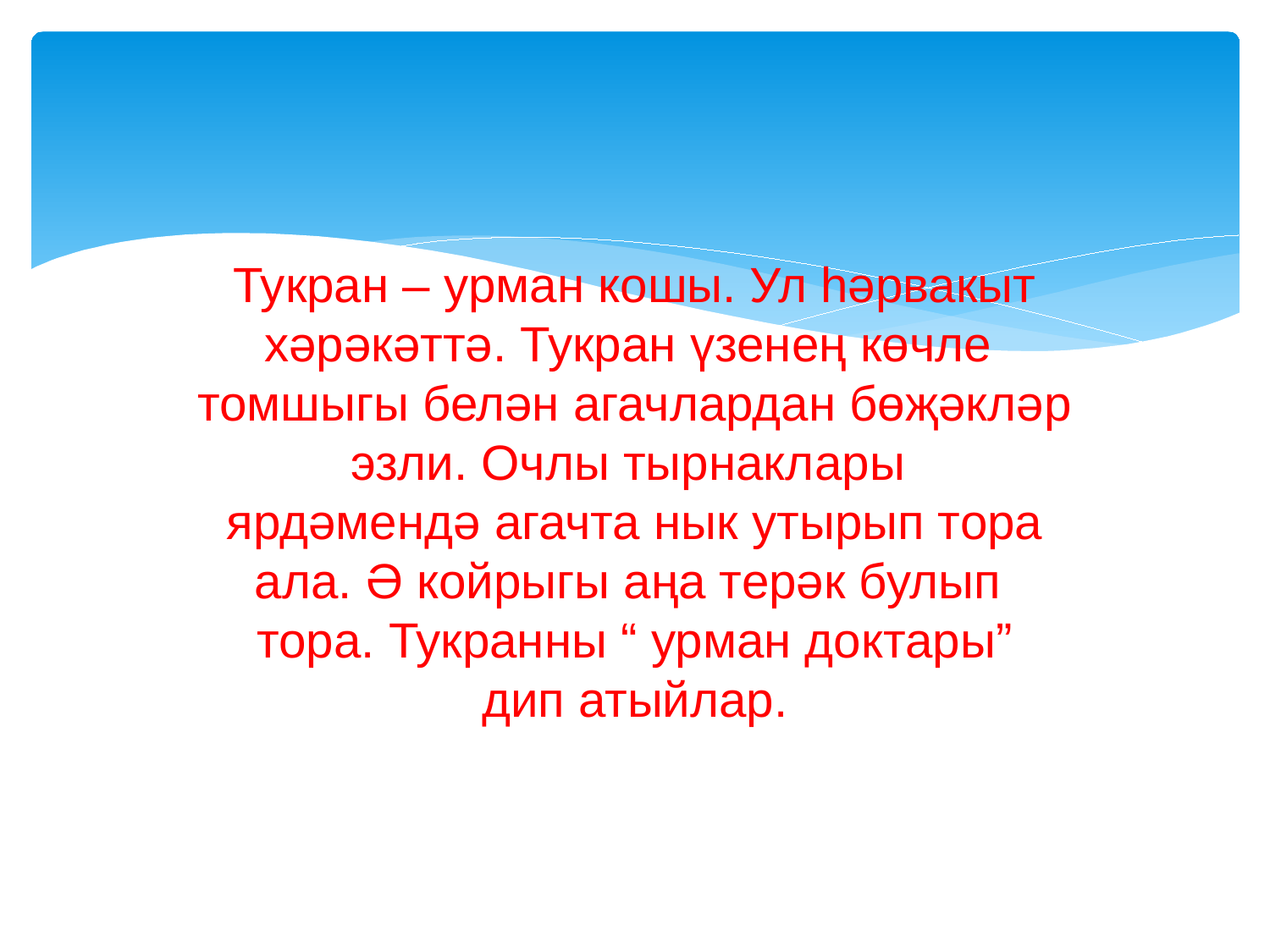

# Тукран – урман кошы. Ул һәрвакыт хәрәкәттә. Тукран үзенең көчле томшыгы белән агачлардан бөҗәкләр эзли. Очлы тырнаклары ярдәмендә агачта нык утырып тора ала. Ә койрыгы аңа терәк булып тора. Тукранны “ урман доктары” дип атыйлар.